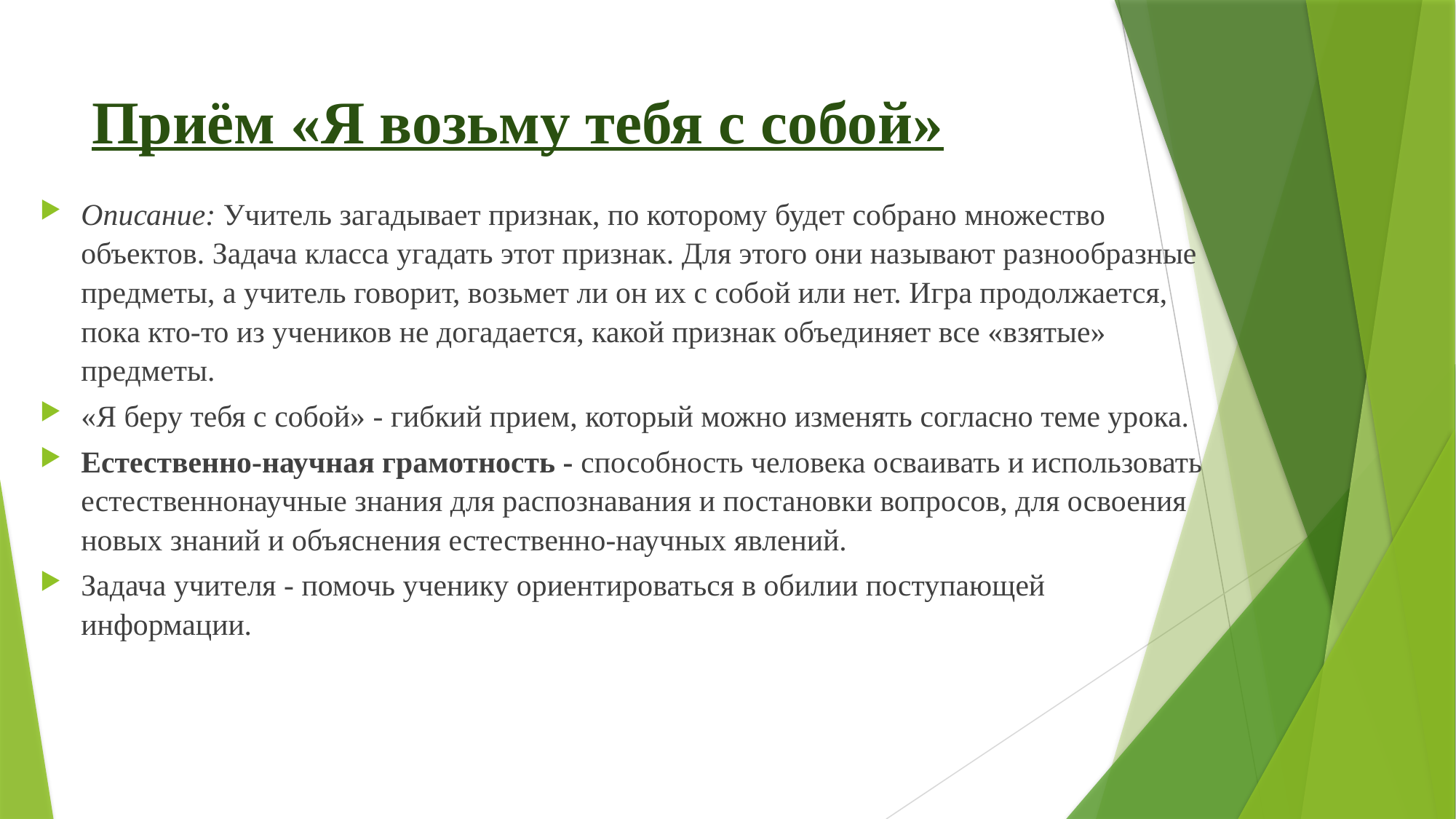

# Приём «Я возьму тебя с собой»

Описание: Учитель загадывает признак, по которому будет собрано множество объектов. Задача класса угадать этот признак. Для этого они называют разнообразные предметы, а учитель говорит, возьмет ли он их с собой или нет. Игра продолжается, пока кто-то из учеников не догадается, какой признак объединяет все «взятые» предметы.
«Я беру тебя с собой» - гибкий прием, который можно изменять согласно теме урока.
Естественно-научная грамотность - способность человека осваивать и использовать естественнонаучные знания для распознавания и постановки вопросов, для освоения новых знаний и объяснения естественно-научных явлений.
Задача учителя - помочь ученику ориентироваться в обилии поступающей информации.